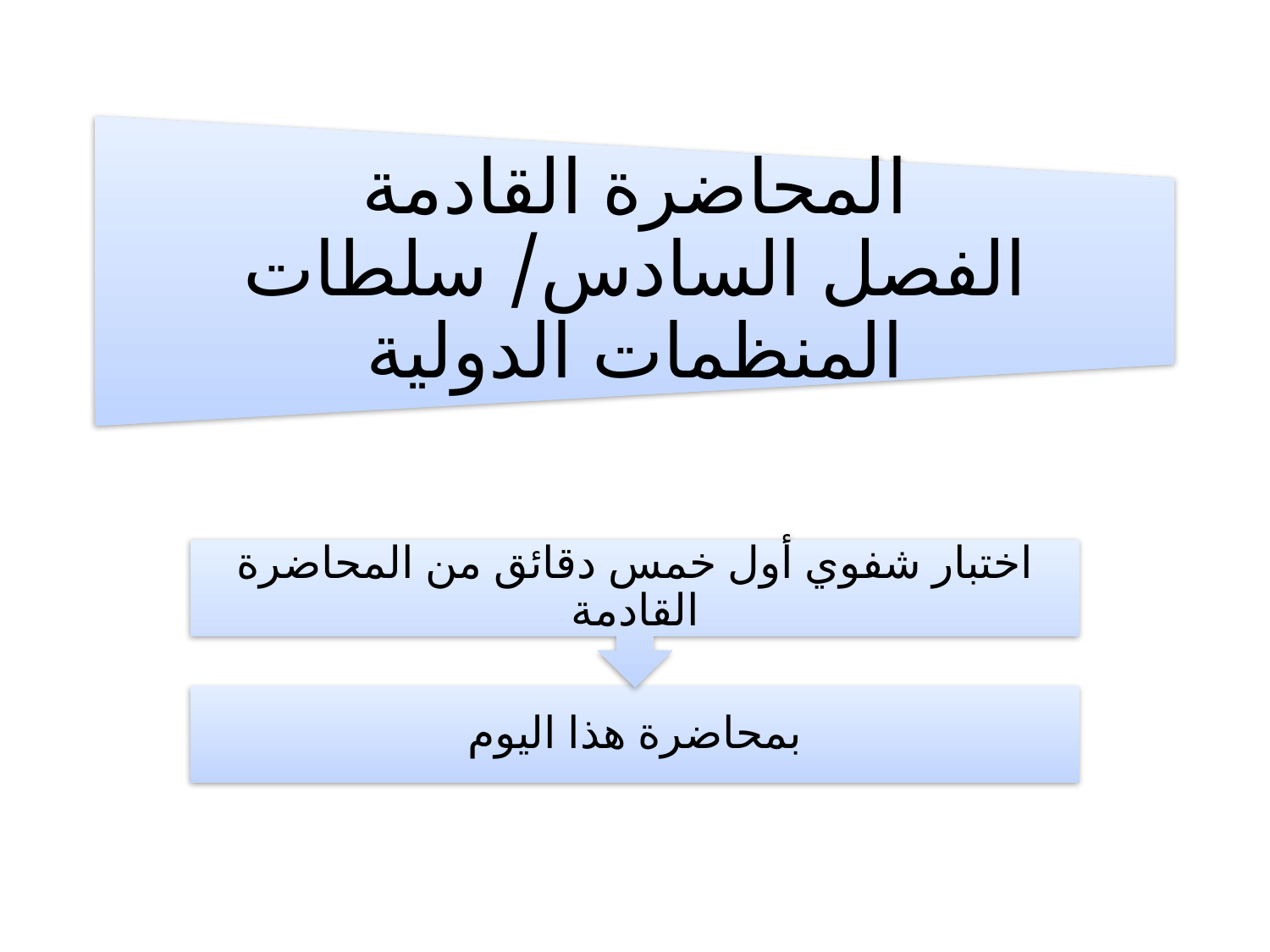

المحاضرة القادمة
الفصل السادس/ سلطات المنظمات الدولية
بمحاضرة هذا اليوم
اختبار شفوي أول خمس دقائق من المحاضرة القادمة